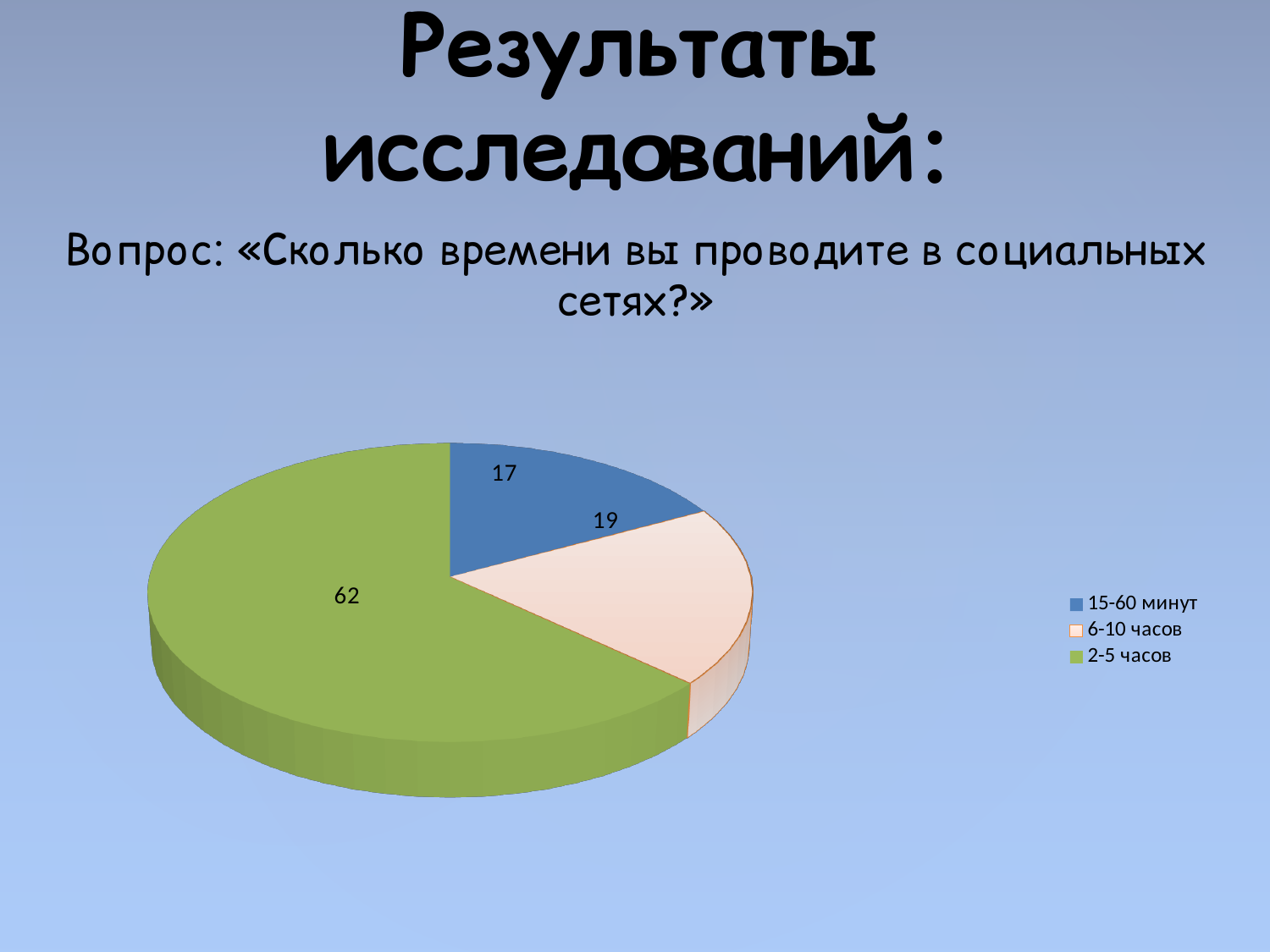

# Результаты исследований:
Вопрос: «Сколько времени вы проводите в социальных сетях?»

[unsupported chart]

[unsupported chart]